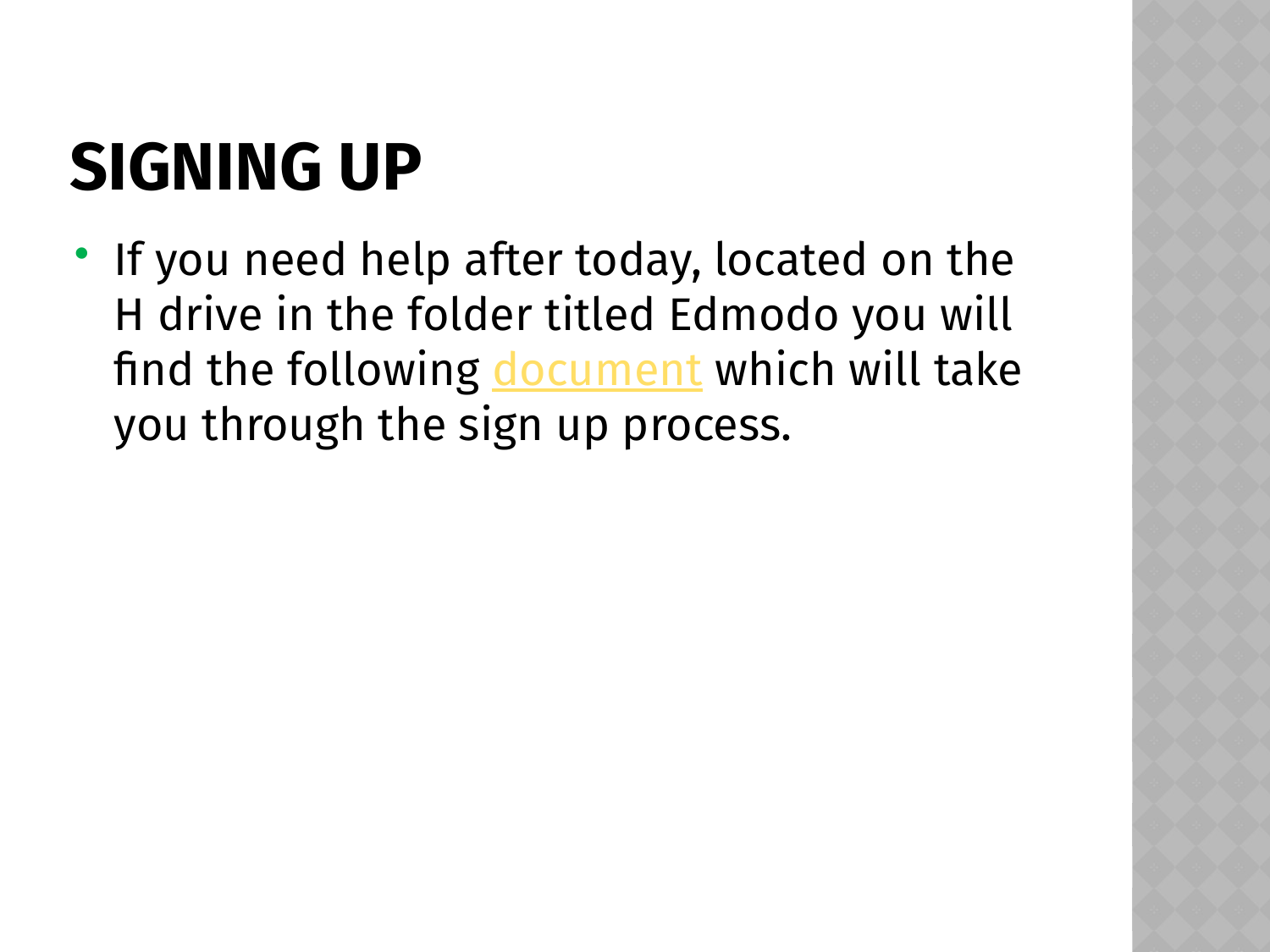

# Signing up
If you need help after today, located on the H drive in the folder titled Edmodo you will find the following document which will take you through the sign up process.